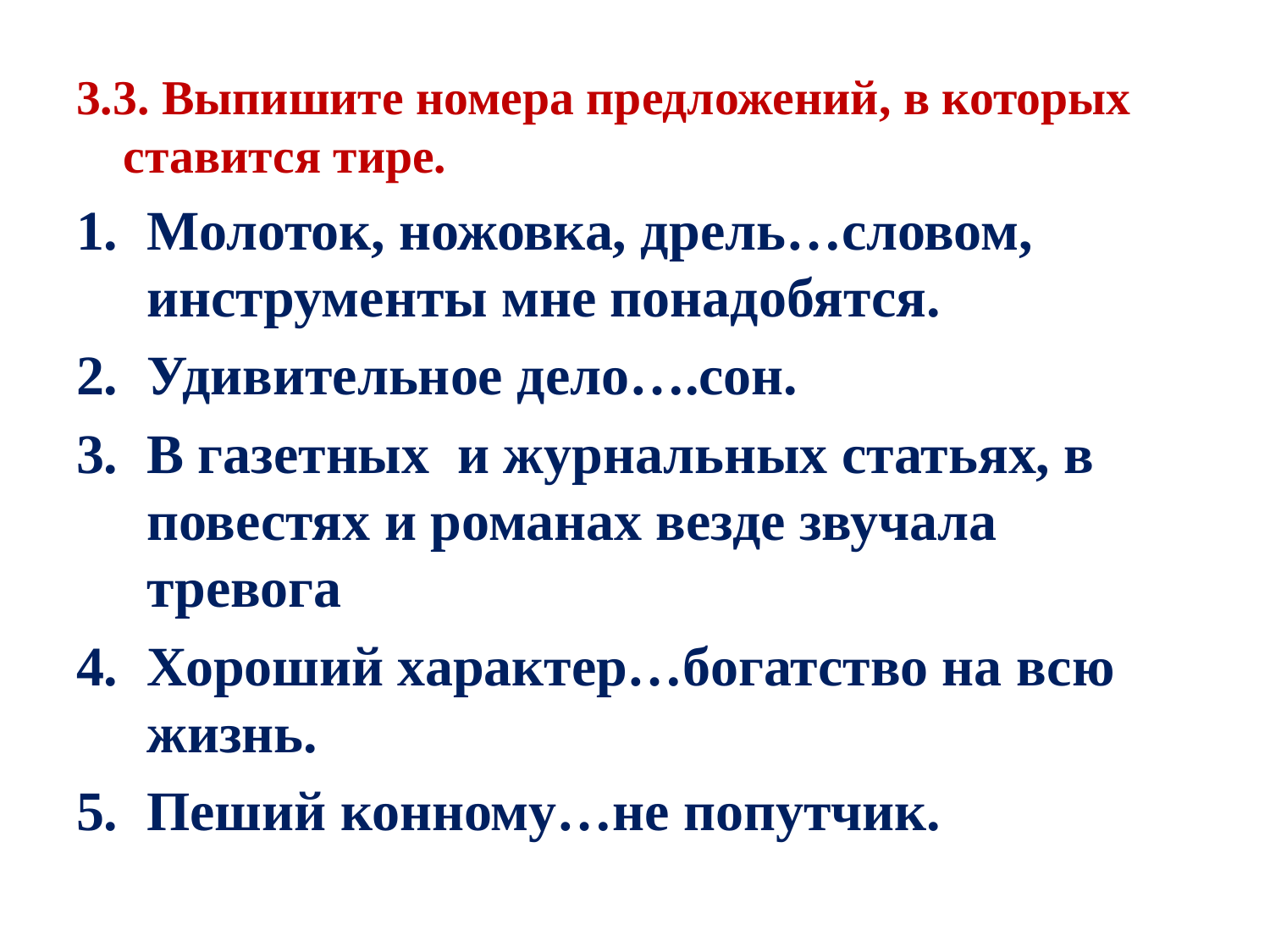

3.3. Выпишите номера предложений, в которых ставится тире.
Молоток, ножовка, дрель…словом, инструменты мне понадобятся.
Удивительное дело….сон.
В газетных  и журнальных статьях, в повестях и романах везде звучала тревога
Хороший характер…богатство на всю жизнь.
Пеший конному…не попутчик.